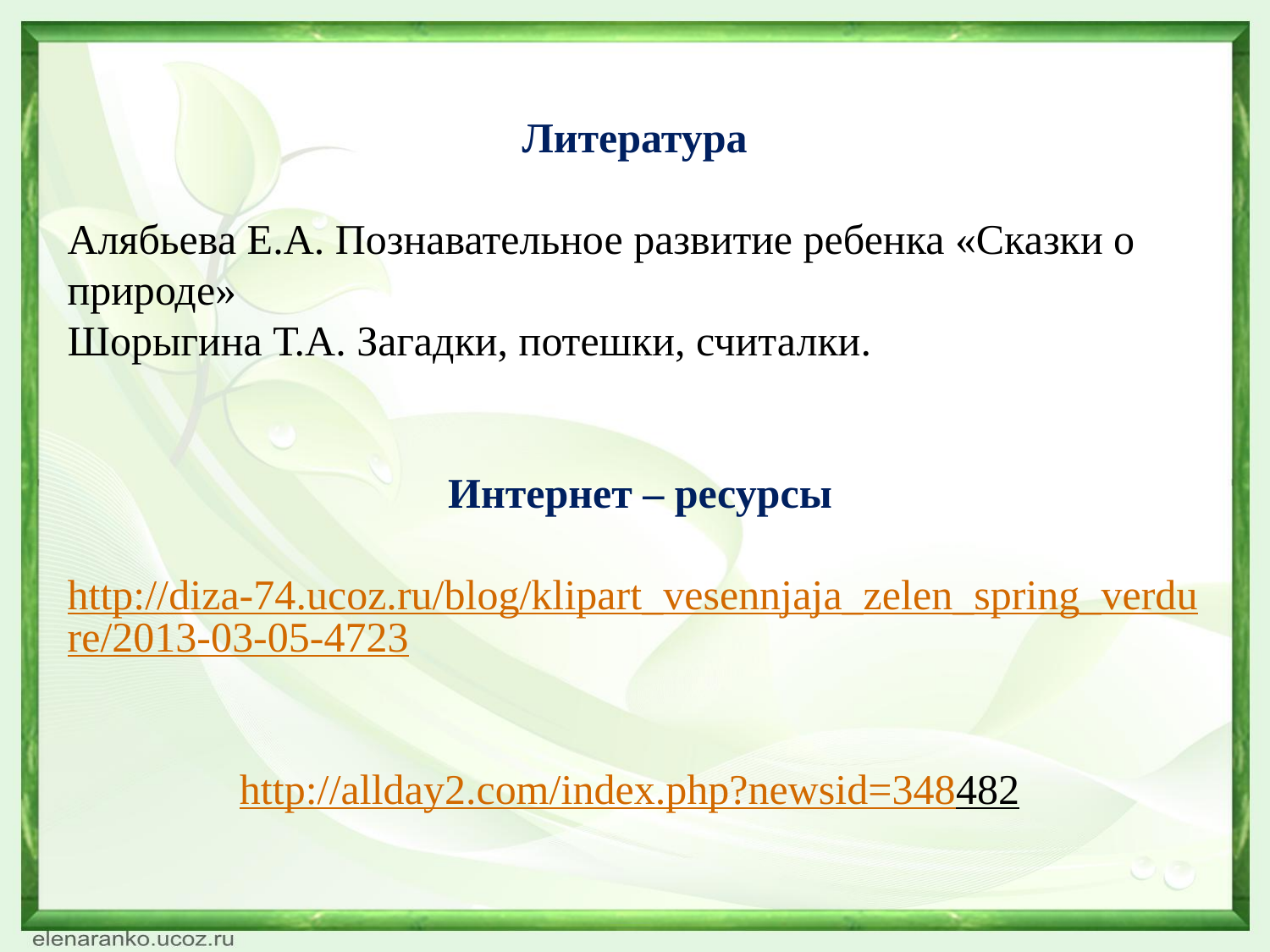

Литература

Алябьева Е.А. Познавательное развитие ребенка «Сказки о природе»
Шорыгина Т.А. Загадки, потешки, считалки.

Интернет – ресурсы

http://diza-74.ucoz.ru/blog/klipart_vesennjaja_zelen_spring_verdure/2013-03-05-4723

http://allday2.com/index.php?newsid=348482